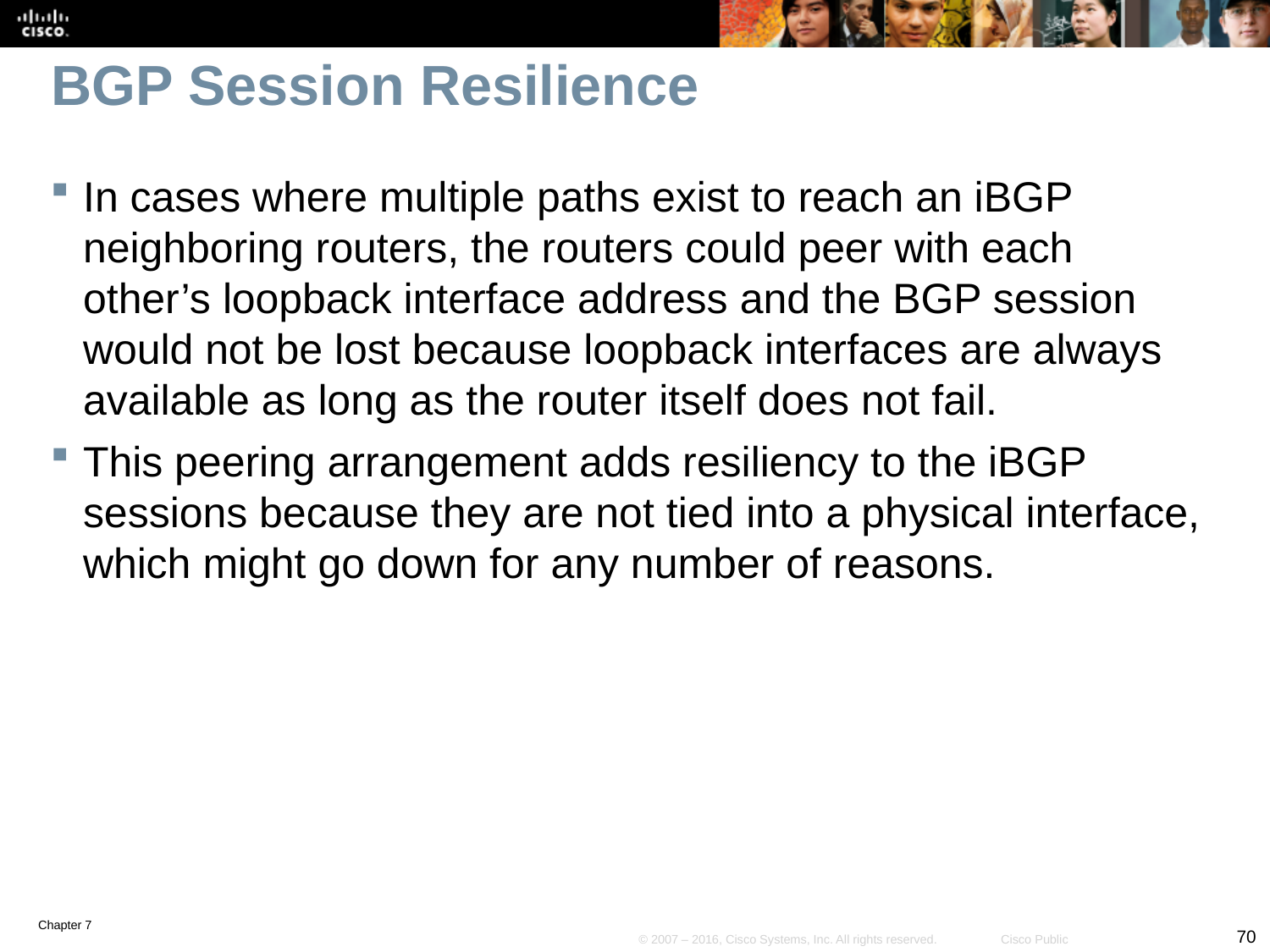

# BGP Session Resilience
In cases where multiple paths exist to reach an iBGP neighboring routers, the routers could peer with each other’s loopback interface address and the BGP session would not be lost because loopback interfaces are always available as long as the router itself does not fail.
This peering arrangement adds resiliency to the iBGP sessions because they are not tied into a physical interface, which might go down for any number of reasons.